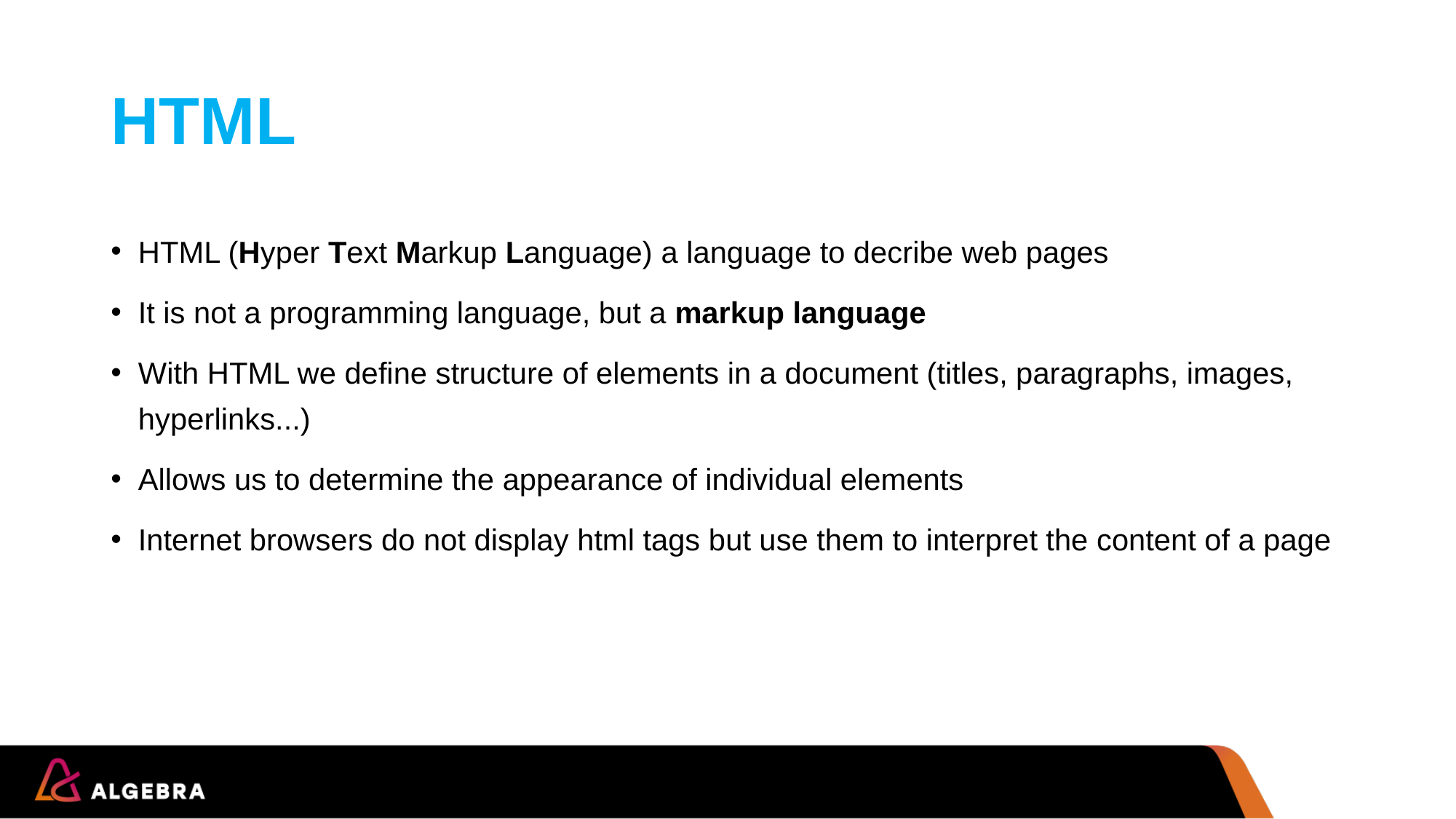

# HTML
HTML (Hyper Text Markup Language) a language to decribe web pages
It is not a programming language, but a markup language
With HTML we define structure of elements in a document (titles, paragraphs, images, hyperlinks...)
Allows us to determine the appearance of individual elements
Internet browsers do not display html tags but use them to interpret the content of a page